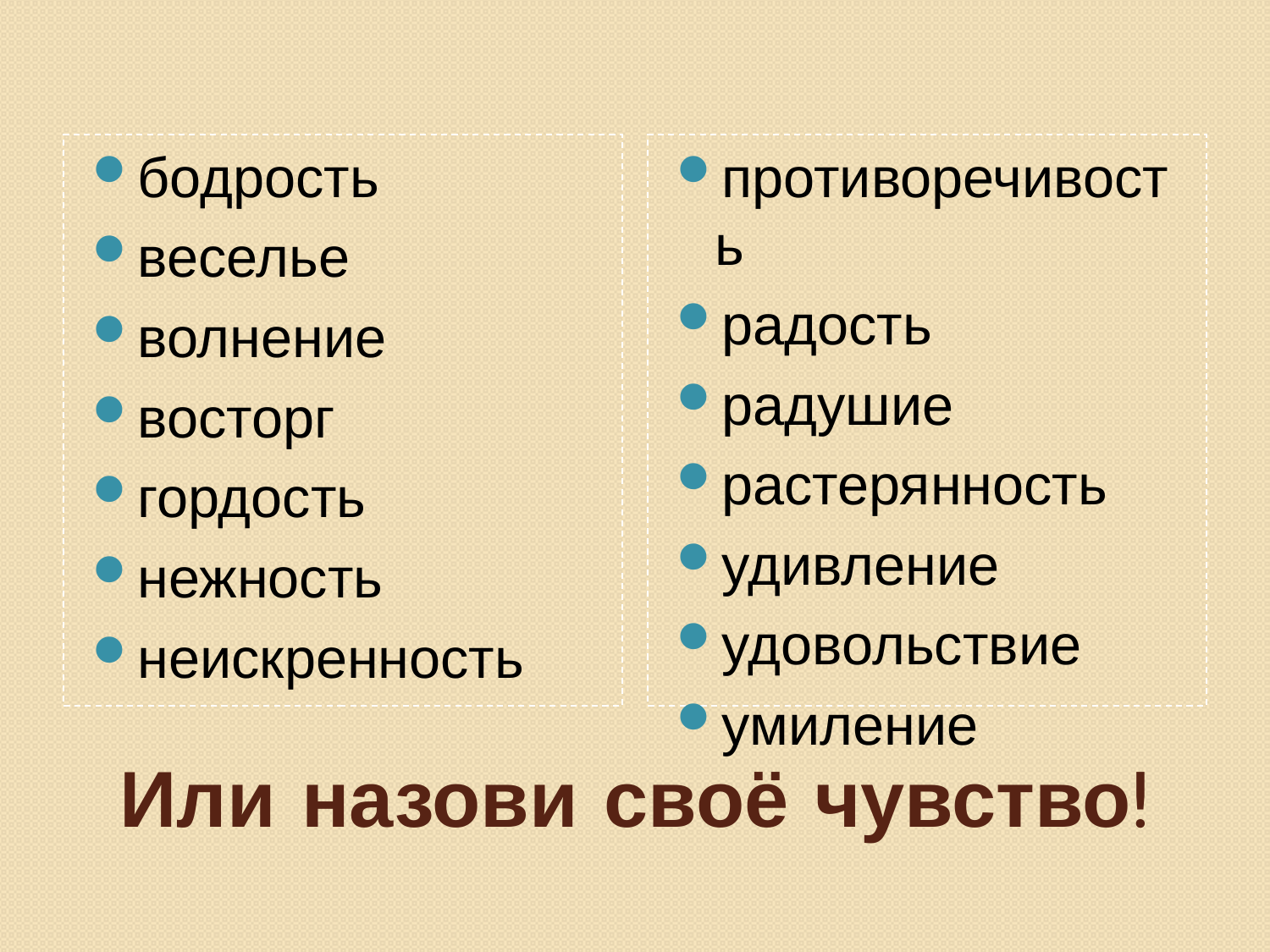

бодрость
веселье
волнение
восторг
гордость
нежность
неискренность

противоречивость
радость
радушие
растерянность
удивление
удовольствие
умиление
# Или назови своё чувство!